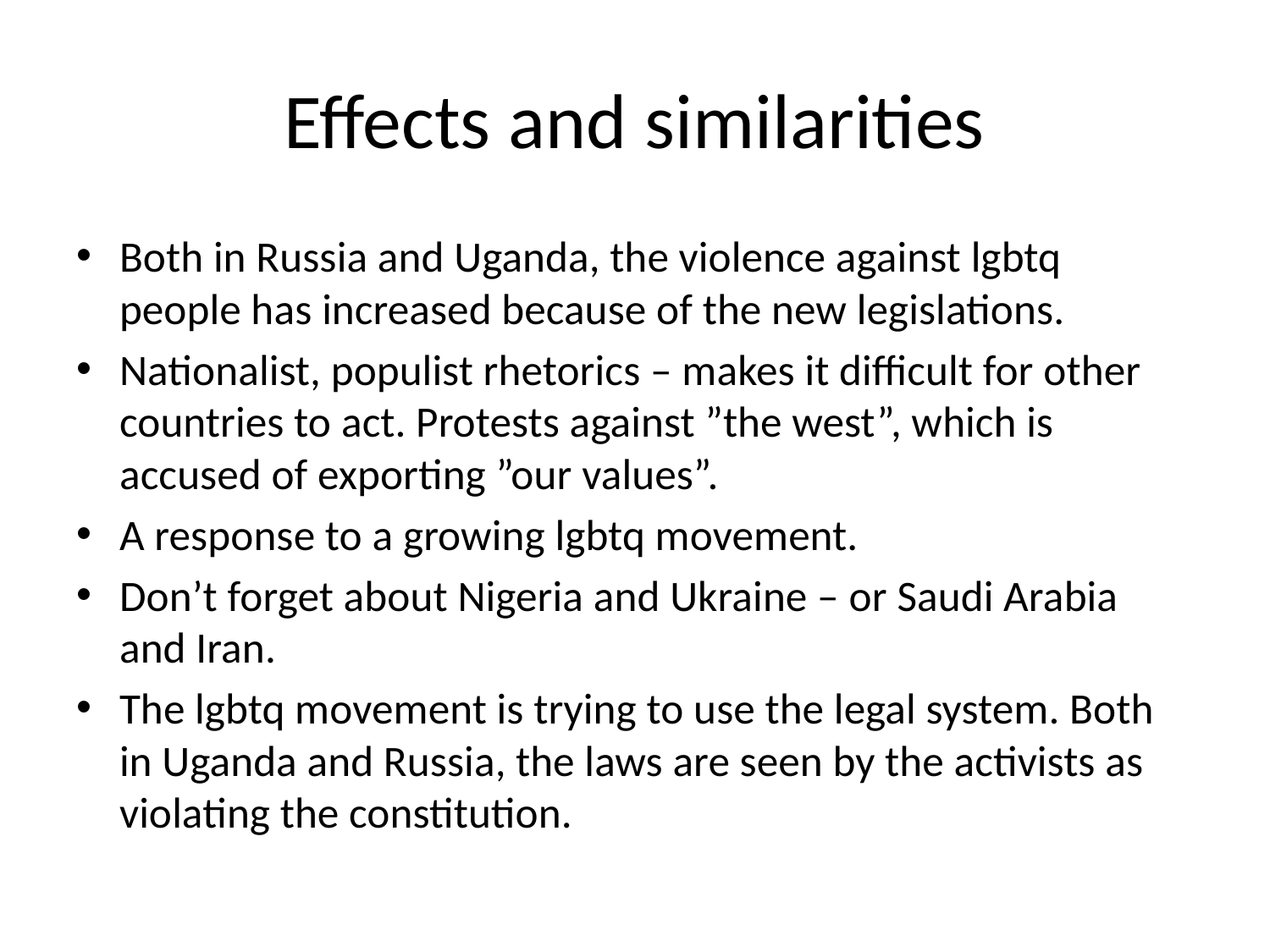

# Effects and similarities
Both in Russia and Uganda, the violence against lgbtq people has increased because of the new legislations.
Nationalist, populist rhetorics – makes it difficult for other countries to act. Protests against ”the west”, which is accused of exporting ”our values”.
A response to a growing lgbtq movement.
Don’t forget about Nigeria and Ukraine – or Saudi Arabia and Iran.
The lgbtq movement is trying to use the legal system. Both in Uganda and Russia, the laws are seen by the activists as violating the constitution.